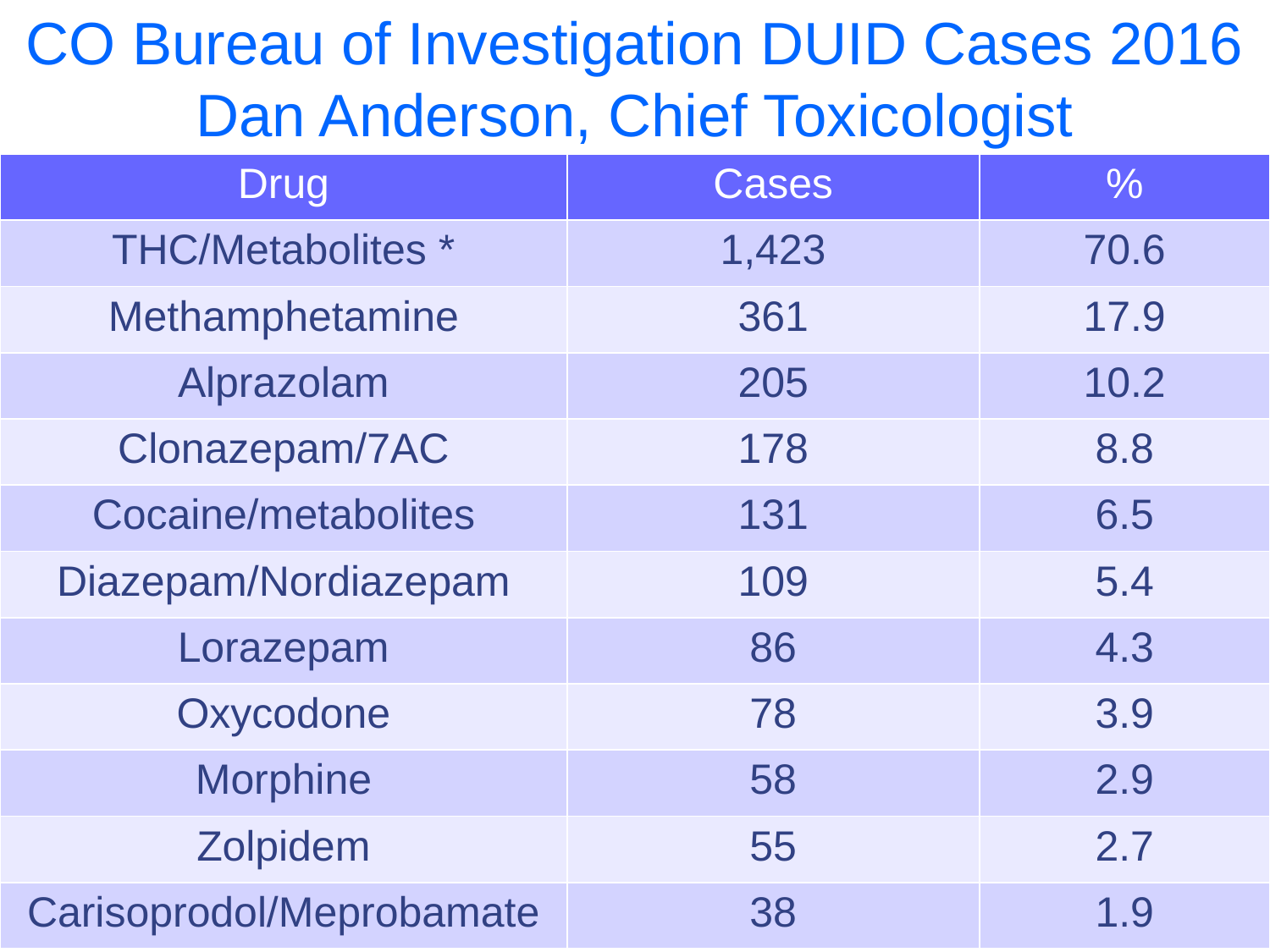

# CO Bureau of Investigation DUID Cases 2016 Dan Anderson, Chief Toxicologist
| Drug | Cases | % |
| --- | --- | --- |
| THC/Metabolites \* | 1,423 | 70.6 |
| Methamphetamine | 361 | 17.9 |
| Alprazolam | 205 | 10.2 |
| Clonazepam/7AC | 178 | 8.8 |
| Cocaine/metabolites | 131 | 6.5 |
| Diazepam/Nordiazepam | 109 | 5.4 |
| Lorazepam | 86 | 4.3 |
| Oxycodone | 78 | 3.9 |
| Morphine | 58 | 2.9 |
| Zolpidem | 55 | 2.7 |
| Carisoprodol/Meprobamate | 38 | 1.9 |